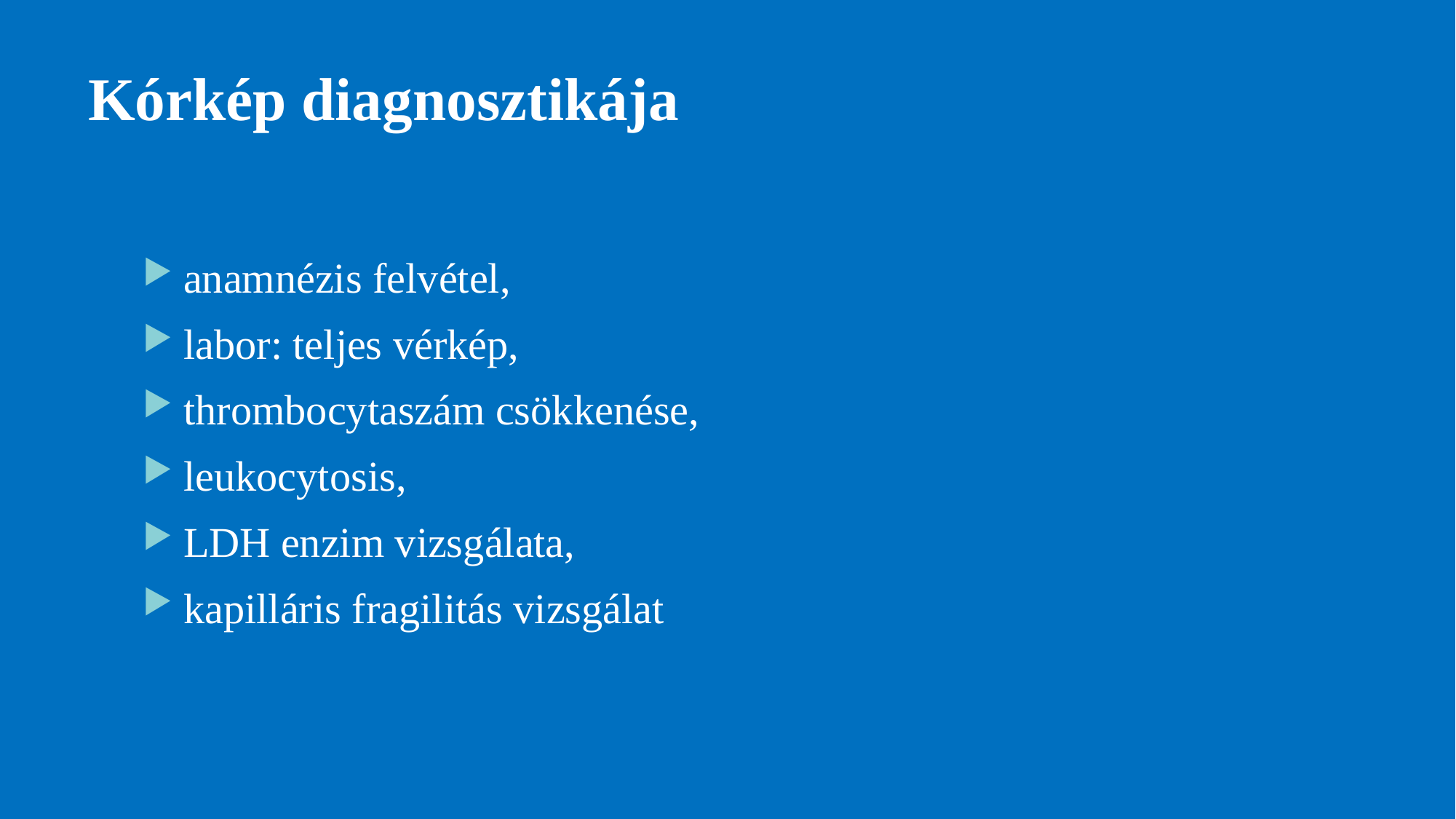

# Kórkép diagnosztikája
anamnézis felvétel,
labor: teljes vérkép,
thrombocytaszám csökkenése,
leukocytosis,
LDH enzim vizsgálata,
kapilláris fragilitás vizsgálat